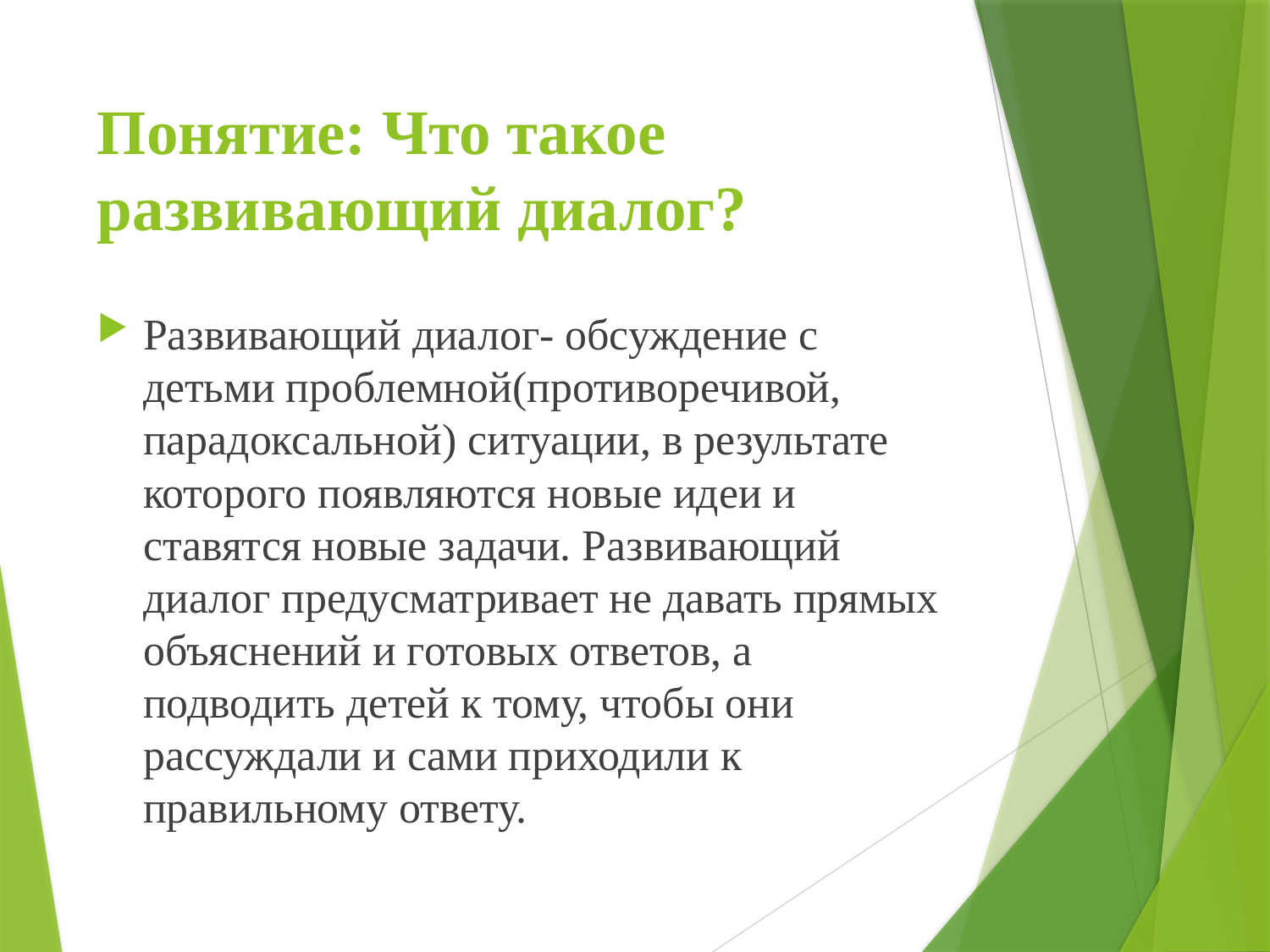

# Понятие: Что такое развивающий диалог?
Развивающий диалог- обсуждение с детьми проблемной(противоречивой, парадоксальной) ситуации, в результате которого появляются новые идеи и ставятся новые задачи. Развивающий диалог предусматривает не давать прямых объяснений и готовых ответов, а подводить детей к тому, чтобы они рассуждали и сами приходили к правильному ответу.